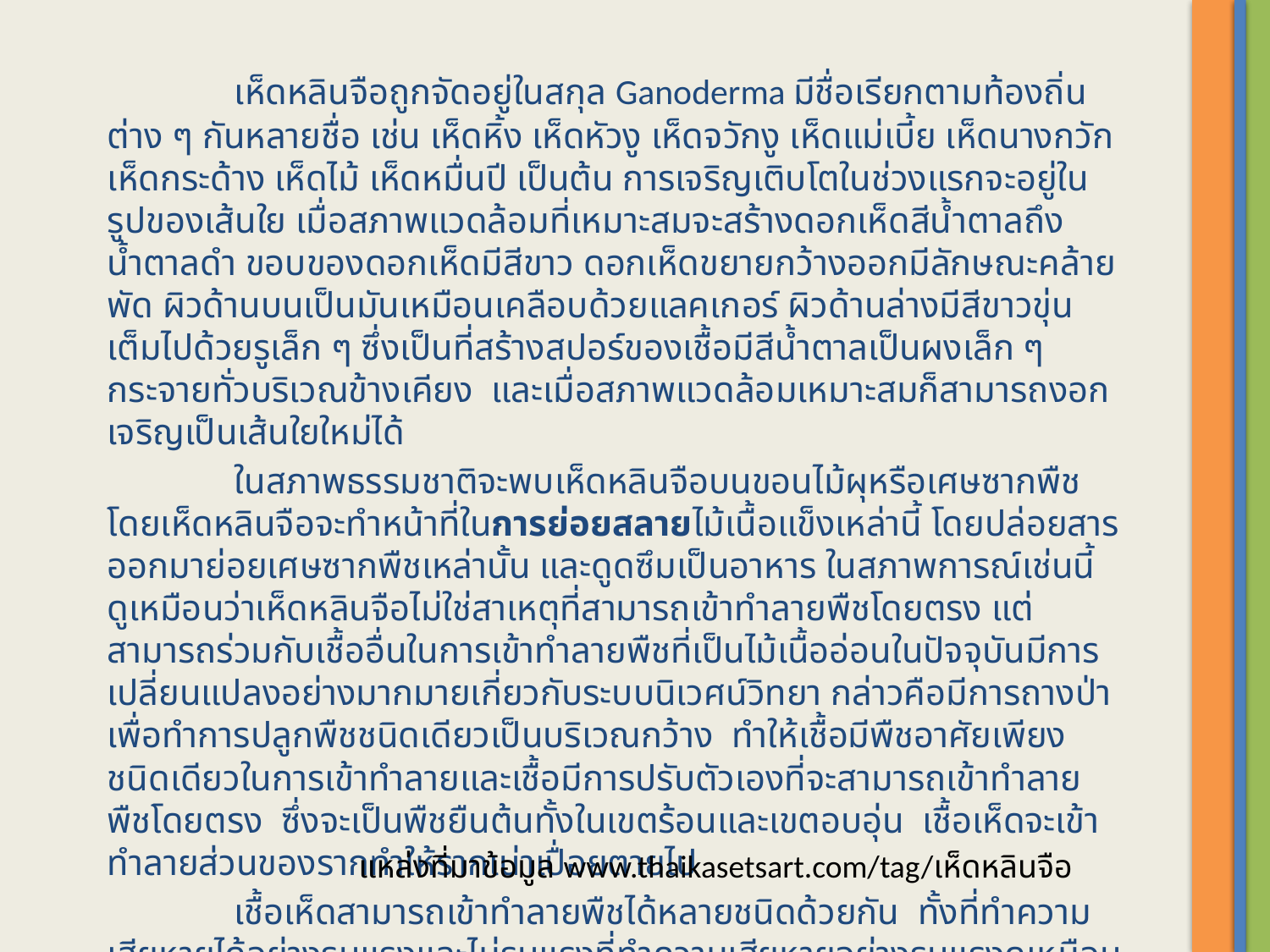

เห็ดหลินจือถูกจัดอยู่ในสกุล Ganoderma มีชื่อเรียกตามท้องถิ่นต่าง ๆ กันหลายชื่อ เช่น เห็ดหิ้ง เห็ดหัวงู เห็ดจวักงู เห็ดแม่เบี้ย เห็ดนางกวัก เห็ดกระด้าง เห็ดไม้ เห็ดหมื่นปี เป็นต้น การเจริญเติบโตในช่วงแรกจะอยู่ในรูปของเส้นใย เมื่อสภาพแวดล้อมที่เหมาะสมจะสร้างดอกเห็ดสีน้ำตาลถึงน้ำตาลดำ ขอบของดอกเห็ดมีสีขาว ดอกเห็ดขยายกว้างออกมีลักษณะคล้ายพัด ผิวด้านบนเป็นมันเหมือนเคลือบด้วยแลคเกอร์ ผิวด้านล่างมีสีขาวขุ่นเต็มไปด้วยรูเล็ก ๆ ซึ่งเป็นที่สร้างสปอร์ของเชื้อมีสีน้ำตาลเป็นผงเล็ก ๆ กระจายทั่วบริเวณข้างเคียง  และเมื่อสภาพแวดล้อมเหมาะสมก็สามารถงอกเจริญเป็นเส้นใยใหม่ได้
	ในสภาพธรรมชาติจะพบเห็ดหลินจือบนขอนไม้ผุหรือเศษซากพืช โดยเห็ดหลินจือจะทำหน้าที่ในการย่อยสลายไม้เนื้อแข็งเหล่านี้ โดยปล่อยสารออกมาย่อยเศษซากพืชเหล่านั้น และดูดซึมเป็นอาหาร ในสภาพการณ์เช่นนี้ ดูเหมือนว่าเห็ดหลินจือไม่ใช่สาเหตุที่สามารถเข้าทำลายพืชโดยตรง แต่สามารถร่วมกับเชื้ออื่นในการเข้าทำลายพืชที่เป็นไม้เนื้ออ่อนในปัจจุบันมีการเปลี่ยนแปลงอย่างมากมายเกี่ยวกับระบบนิเวศน์วิทยา กล่าวคือมีการถางป่าเพื่อทำการปลูกพืชชนิดเดียวเป็นบริเวณกว้าง  ทำให้เชื้อมีพืชอาศัยเพียงชนิดเดียวในการเข้าทำลายและเชื้อมีการปรับตัวเองที่จะสามารถเข้าทำลายพืชโดยตรง  ซึ่งจะเป็นพืชยืนต้นทั้งในเขตร้อนและเขตอบอุ่น  เชื้อเห็ดจะเข้าทำลายส่วนของรากทำให้รากเน่าเปื่อยตายไป
	เชื้อเห็ดสามารถเข้าทำลายพืชได้หลายชนิดด้วยกัน  ทั้งที่ทำความเสียหายได้อย่างรุนแรงและไม่รุนแรงที่ทำความเสียหายอย่างรุนแรงดูเหมือนว่าจะเป็นพืชในตระกูลปาล์ม  เช่น ปาล์มน้ำมัน หมาก และมะพร้าว ส่วนพืชอื่น ๆ ที่มีรายงานว่ามีการเข้าทำลายของเชื้อเห็ดนี้ได้อย่างรุนแรงได้แก่ ชา ยางพาราเป็นต้น ในพืชยืนต้นหลายชนิดจะพบว่ามีการสร้างดอกเห็ดบนต้น แต่อาการไม่รุนแรงถึงกับทำให้ต้นตายได้ เช่น ส้ม สะตอ มะม่วง มะนาว

แหล่งที่มาข้อมูล www.thaikasetsart.com/tag/เห็ดหลินจือ